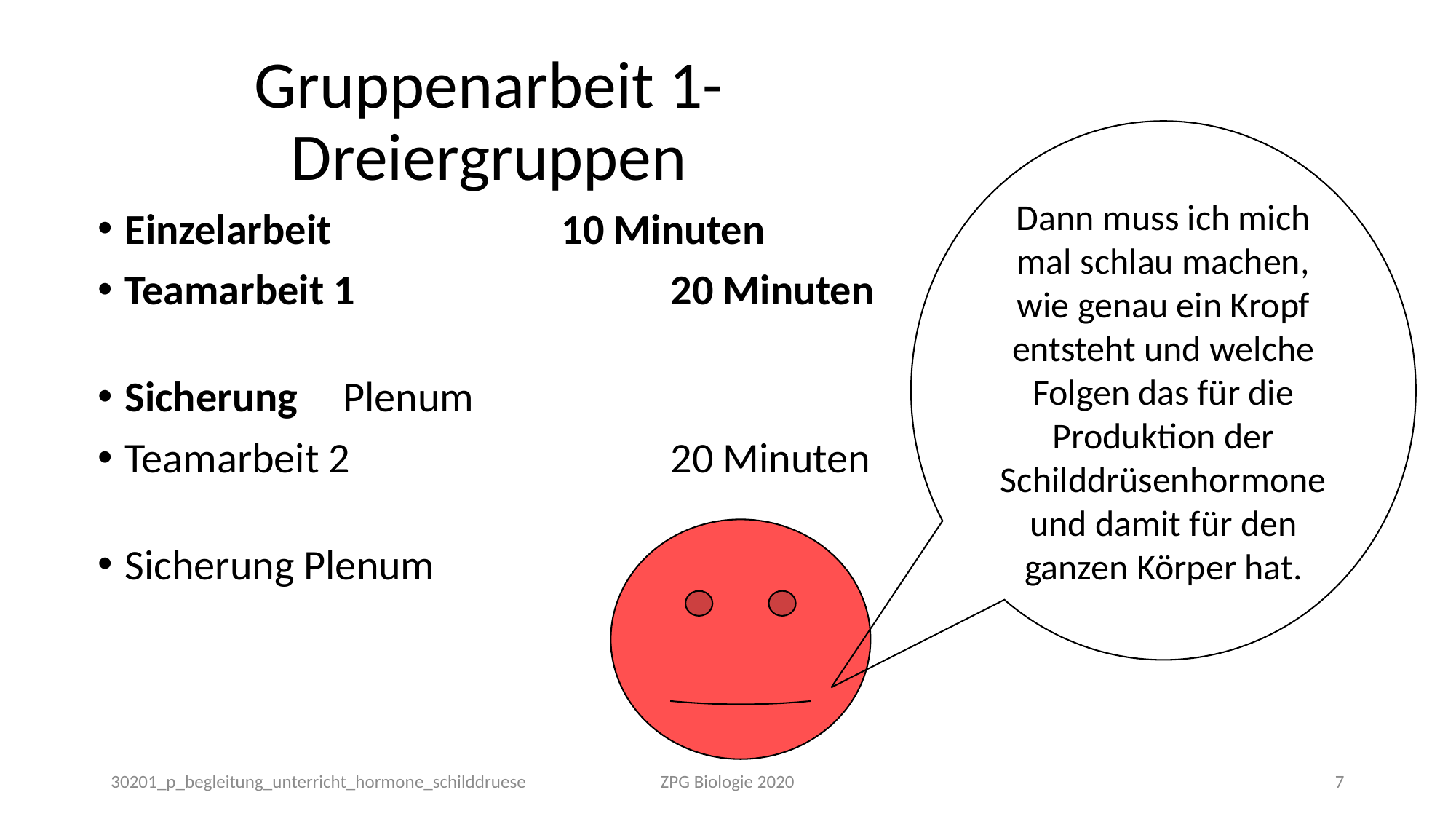

# Gruppenarbeit 1-Dreiergruppen
Dann muss ich mich mal schlau machen, wie genau ein Kropf entsteht und welche Folgen das für die Produktion der Schilddrüsenhormone und damit für den ganzen Körper hat.
Einzelarbeit			10 Minuten
Teamarbeit 1			20 Minuten
Sicherung 	Plenum
Teamarbeit 2			20 Minuten
Sicherung Plenum

30201_p_begleitung_unterricht_hormone_schilddruese
ZPG Biologie 2020
7